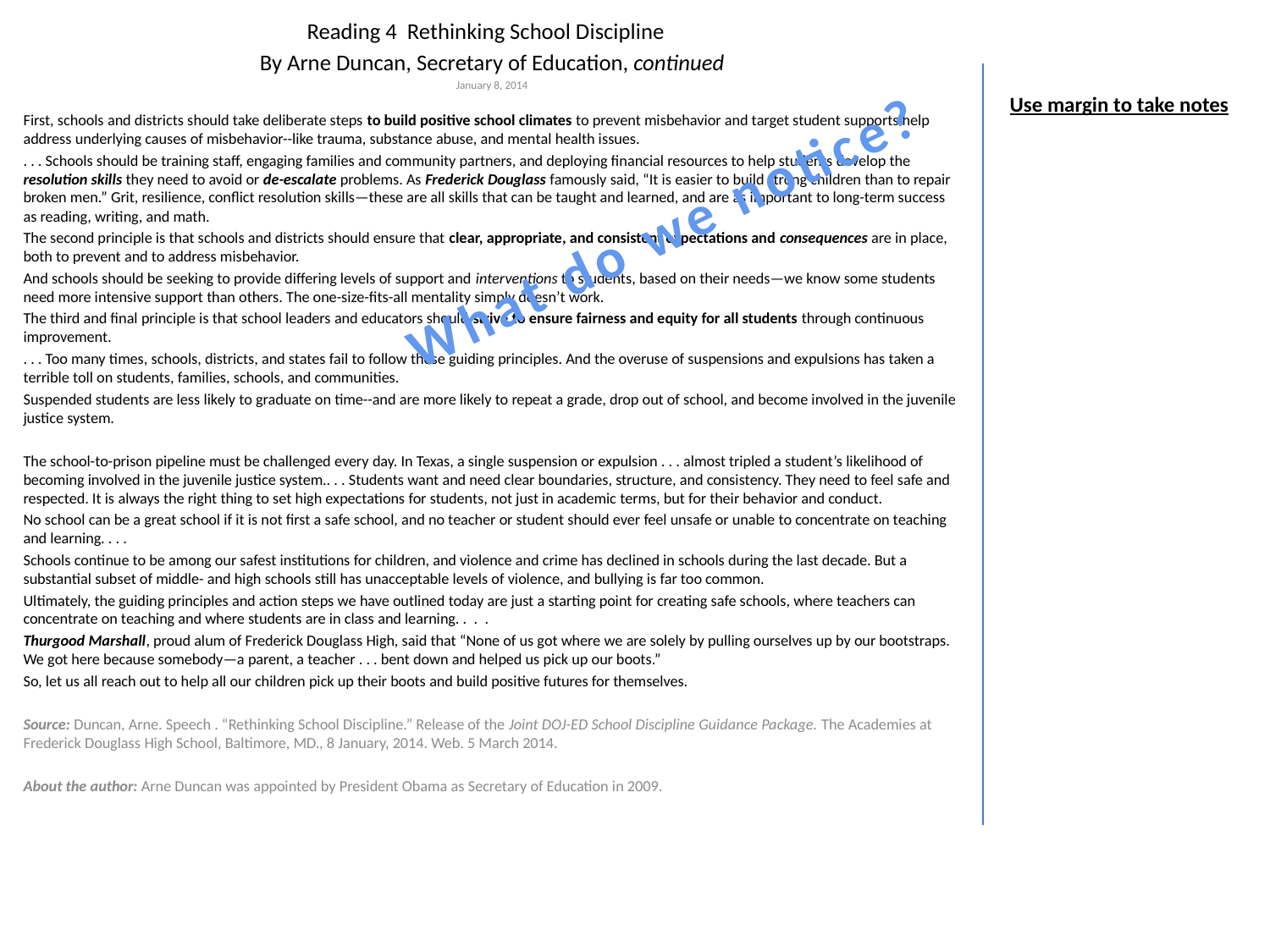

Reading 4  Rethinking School Discipline
By Arne Duncan, Secretary of Education, continued
January 8, 2014

First, schools and districts should take deliberate steps to build positive school climates to prevent misbehavior and target student supports help address underlying causes of misbehavior--like trauma, substance abuse, and mental health issues.
. . . Schools should be training staff, engaging families and community partners, and deploying financial resources to help students develop the resolution skills they need to avoid or de-escalate problems. As Frederick Douglass famously said, “It is easier to build strong children than to repair broken men.” Grit, resilience, conflict resolution skills—these are all skills that can be taught and learned, and are as important to long-term success as reading, writing, and math.
The second principle is that schools and districts should ensure that clear, appropriate, and consistent expectations and consequences are in place, both to prevent and to address misbehavior.
And schools should be seeking to provide differing levels of support and interventions to students, based on their needs—we know some students need more intensive support than others. The one-size-fits-all mentality simply doesn’t work.
The third and final principle is that school leaders and educators should strive to ensure fairness and equity for all students through continuous improvement.
. . . Too many times, schools, districts, and states fail to follow these guiding principles. And the overuse of suspensions and expulsions has taken a terrible toll on students, families, schools, and communities.
Suspended students are less likely to graduate on time--and are more likely to repeat a grade, drop out of school, and become involved in the juvenile justice system.

The school-to-prison pipeline must be challenged every day. In Texas, a single suspension or expulsion . . . almost tripled a student’s likelihood of becoming involved in the juvenile justice system.. . . Students want and need clear boundaries, structure, and consistency. They need to feel safe and respected. It is always the right thing to set high expectations for students, not just in academic terms, but for their behavior and conduct.
No school can be a great school if it is not first a safe school, and no teacher or student should ever feel unsafe or unable to concentrate on teaching and learning. . . .
Schools continue to be among our safest institutions for children, and violence and crime has declined in schools during the last decade. But a substantial subset of middle- and high schools still has unacceptable levels of violence, and bullying is far too common.
Ultimately, the guiding principles and action steps we have outlined today are just a starting point for creating safe schools, where teachers can concentrate on teaching and where students are in class and learning. .  .  .
Thurgood Marshall, proud alum of Frederick Douglass High, said that “None of us got where we are solely by pulling ourselves up by our bootstraps. We got here because somebody—a parent, a teacher . . . bent down and helped us pick up our boots.”
So, let us all reach out to help all our children pick up their boots and build positive futures for themselves.

Source: Duncan, Arne. Speech . “Rethinking School Discipline.” Release of the Joint DOJ-ED School Discipline Guidance Package. The Academies at Frederick Douglass High School, Baltimore, MD., 8 January, 2014. Web. 5 March 2014.

About the author: Arne Duncan was appointed by President Obama as Secretary of Education in 2009.

Use margin to take notes

What do we notice?